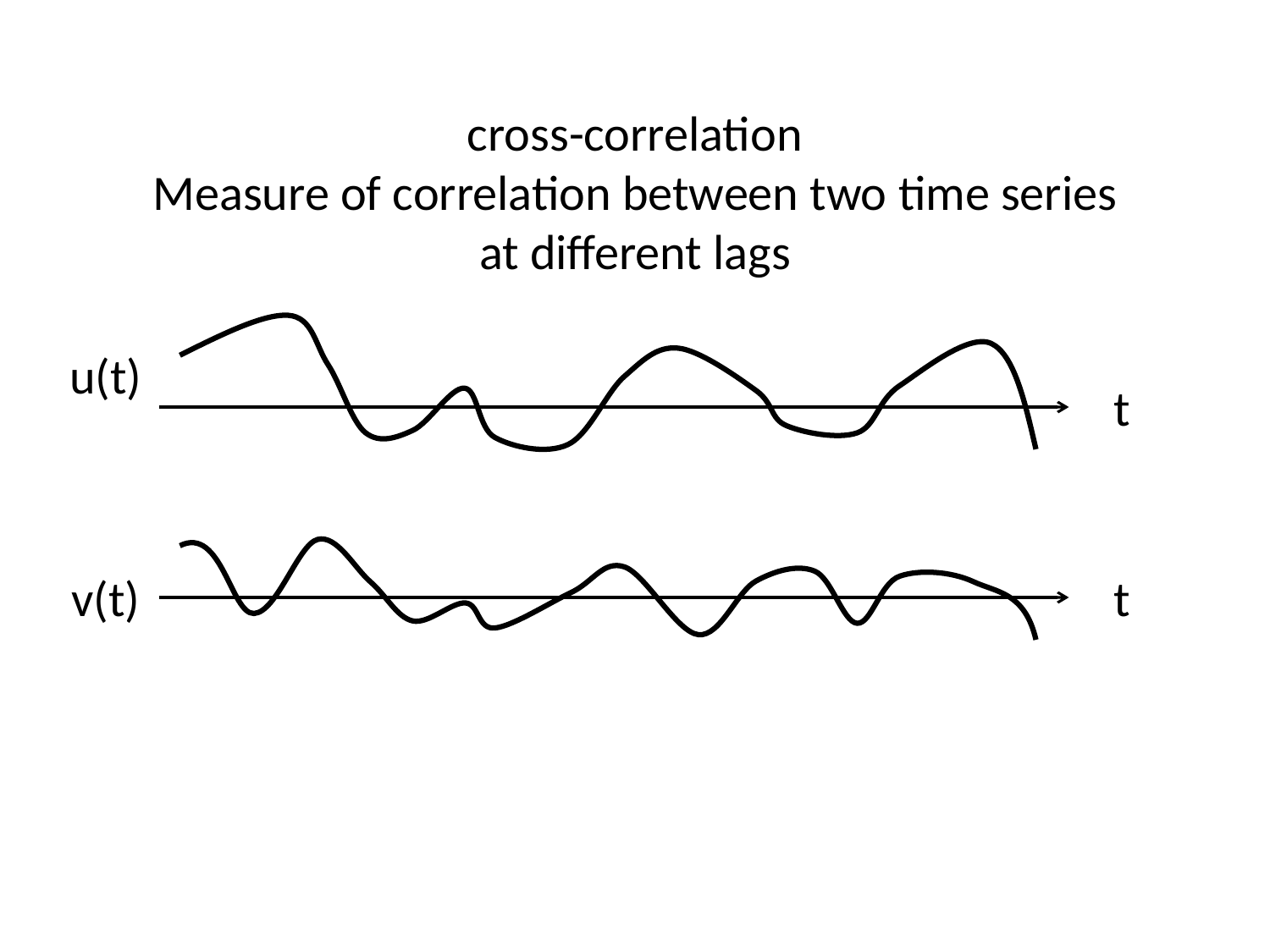

cross-correlation
Measure of correlation between two time series
at different lags

u(t)
t

v(t)
t